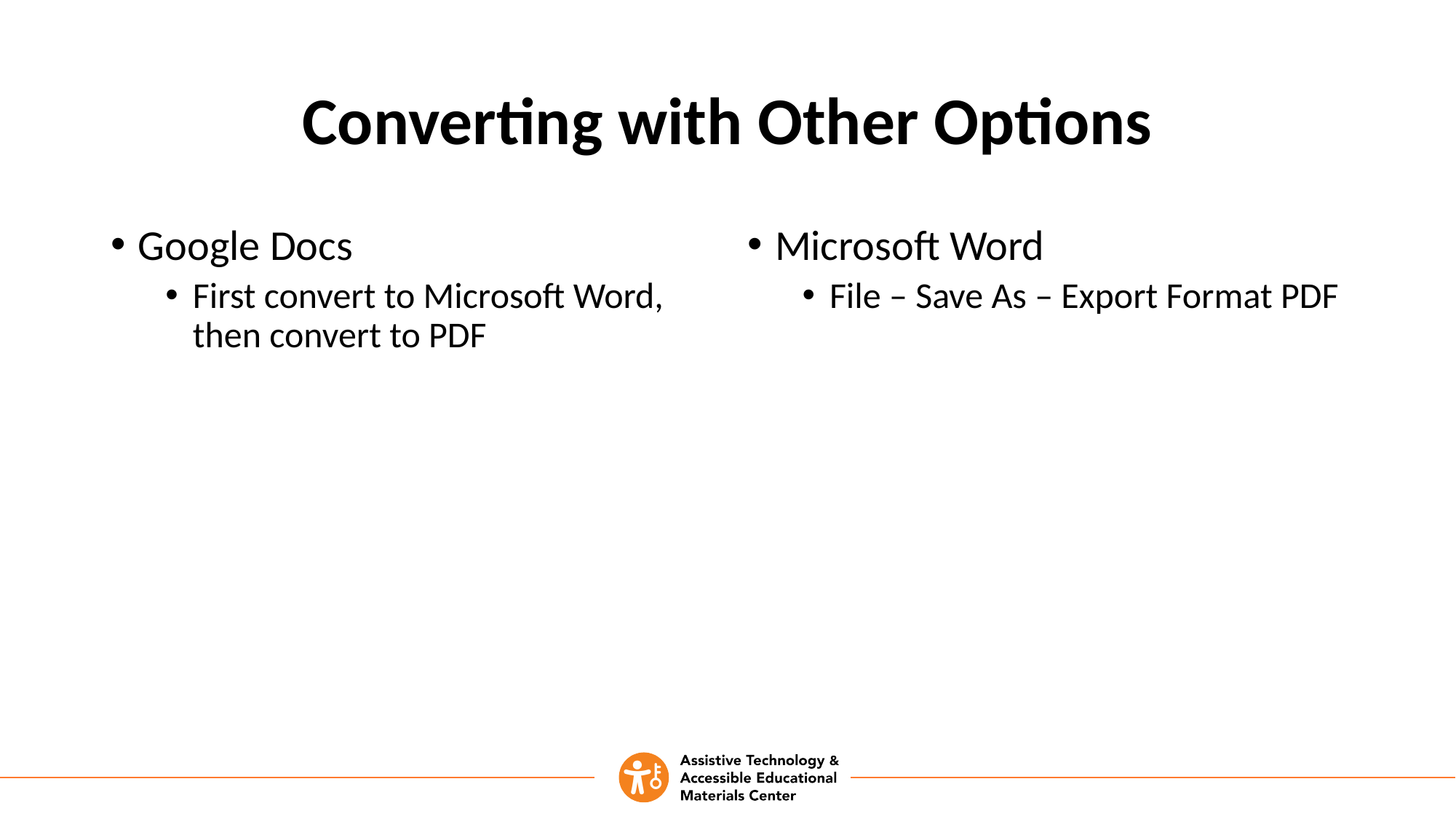

# Converting with Other Options
Google Docs
First convert to Microsoft Word, then convert to PDF
Microsoft Word
File – Save As – Export Format PDF